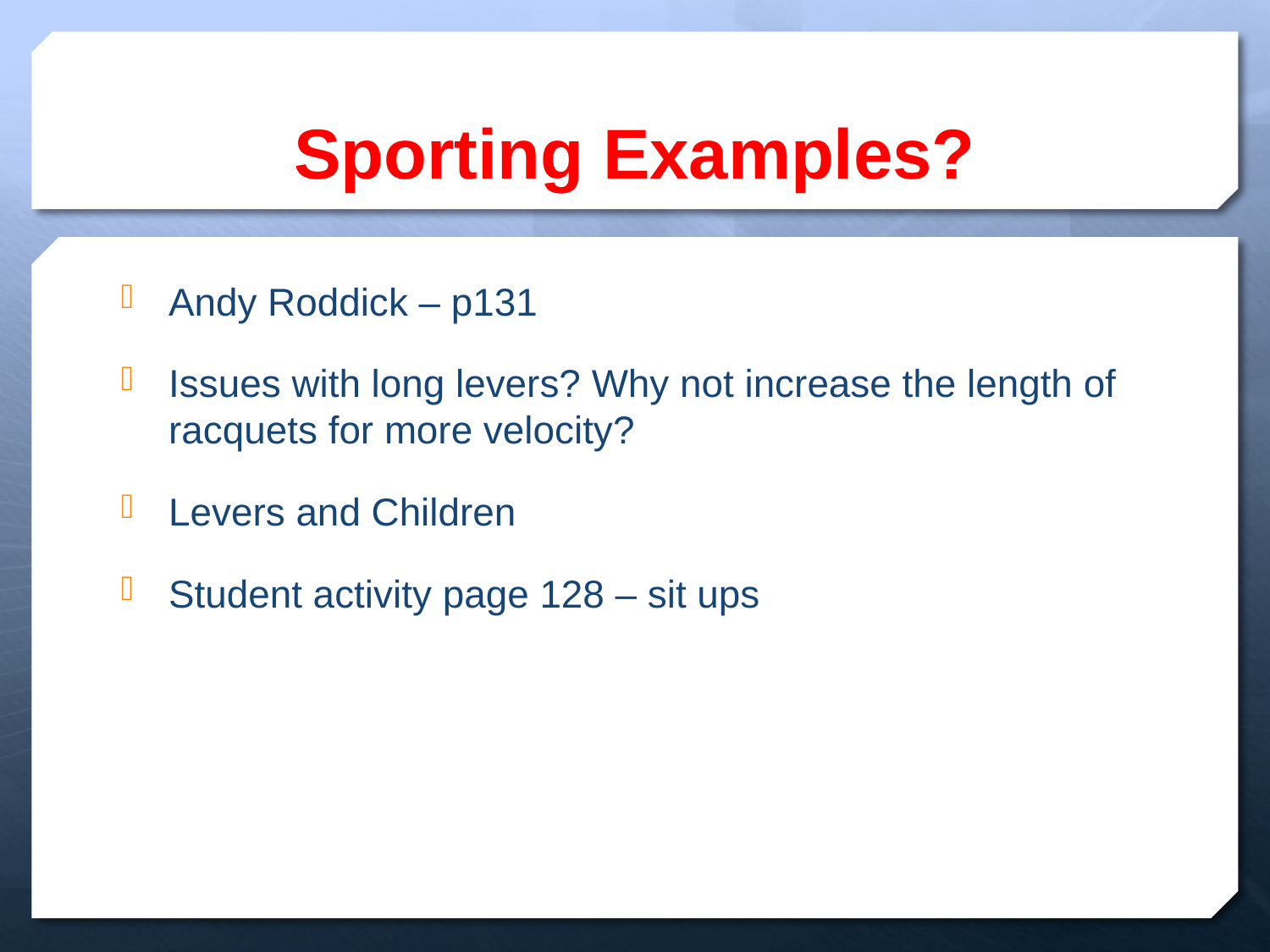

# Sporting Examples?
Andy Roddick – p131
Issues with long levers? Why not increase the length of racquets for more velocity?
Levers and Children
Student activity page 128 – sit ups